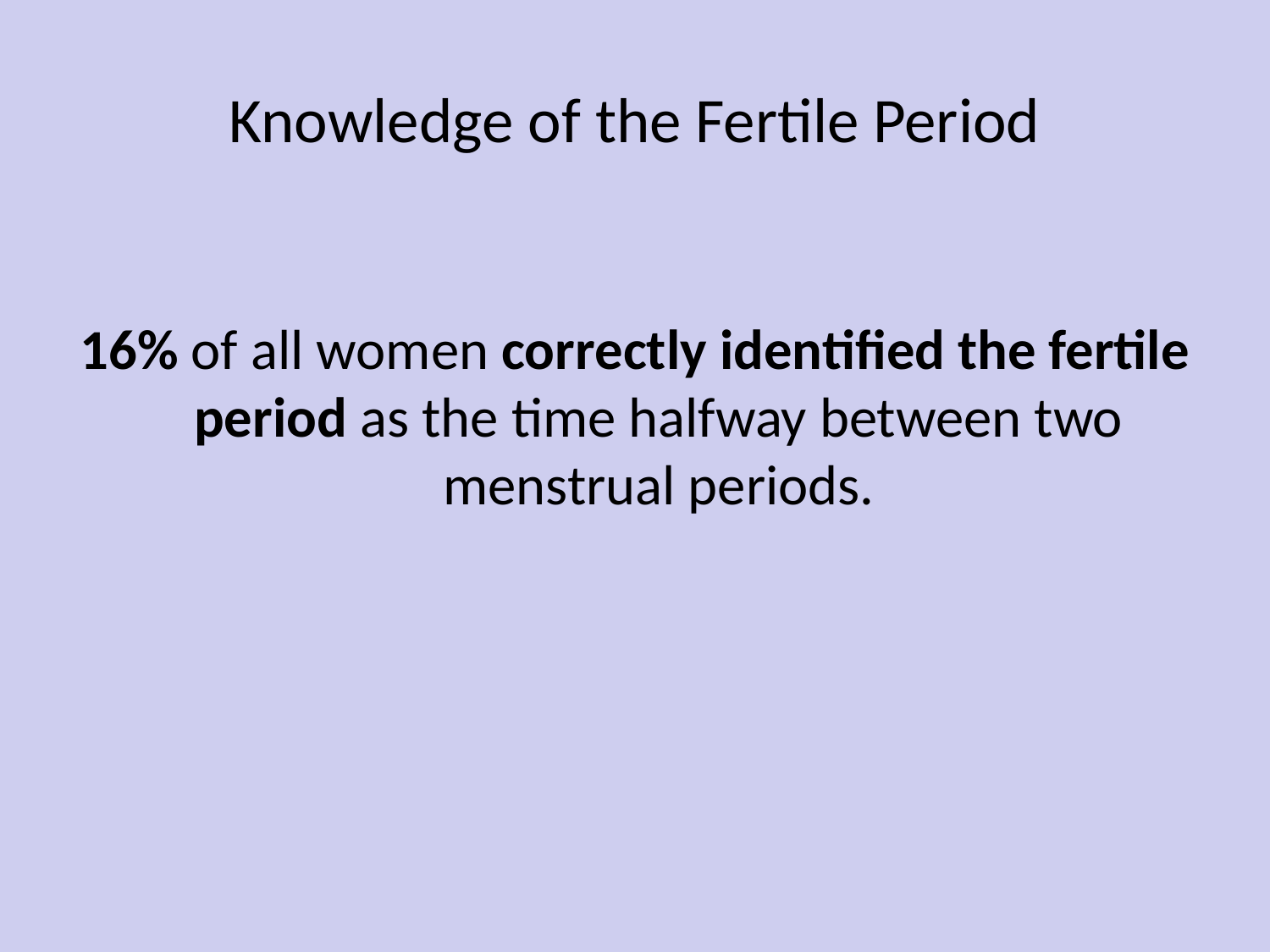

# Knowledge of the Fertile Period
16% of all women correctly identified the fertile period as the time halfway between two menstrual periods.